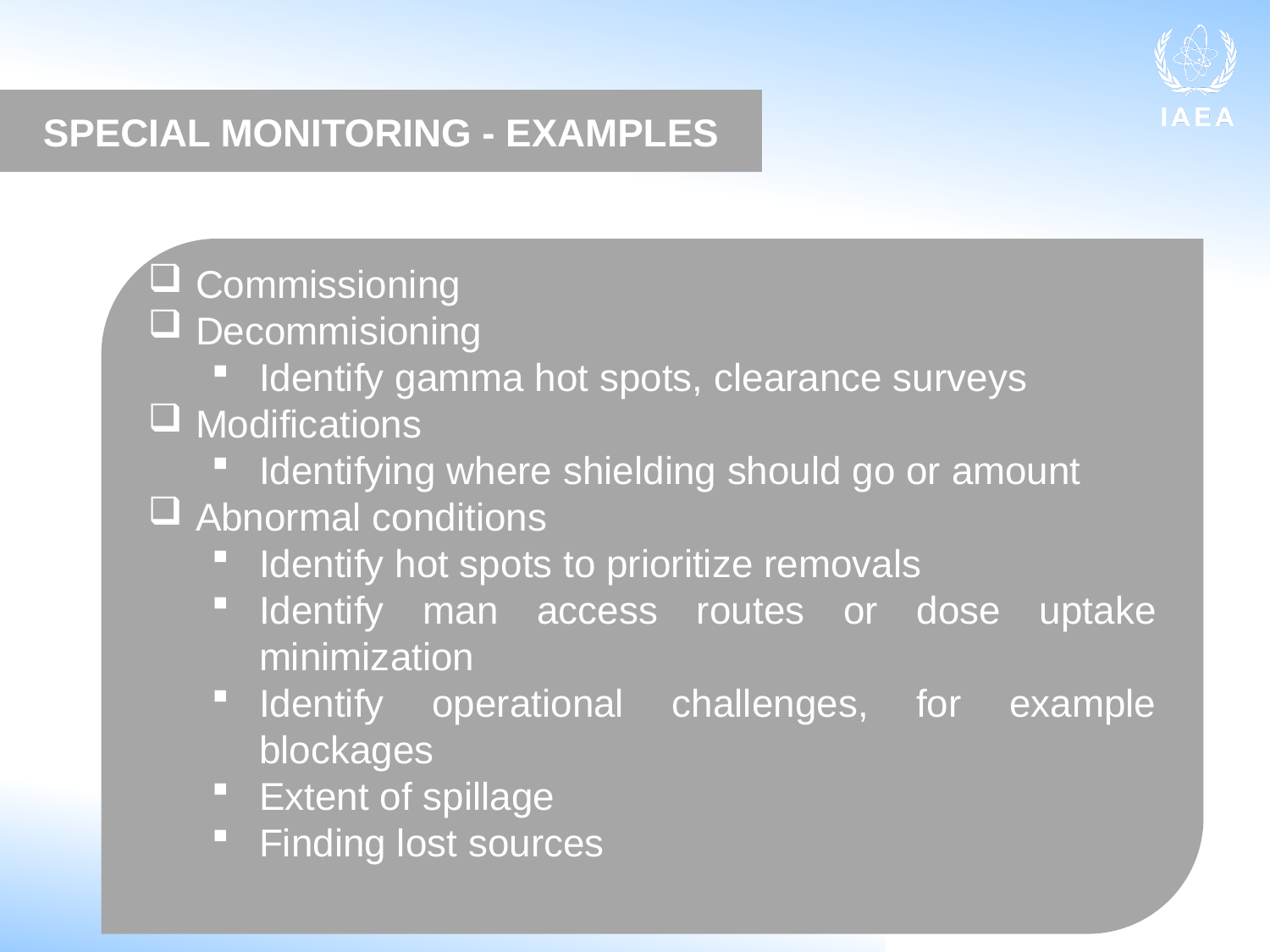

SPECIAL MONITORING - EXAMPLES

Commissioning
Decommisioning
Identify gamma hot spots, clearance surveys
Modifications
Identifying where shielding should go or amount
Abnormal conditions
Identify hot spots to prioritize removals
Identify man access routes or dose uptake minimization
Identify operational challenges, for example blockages
Extent of spillage
Finding lost sources